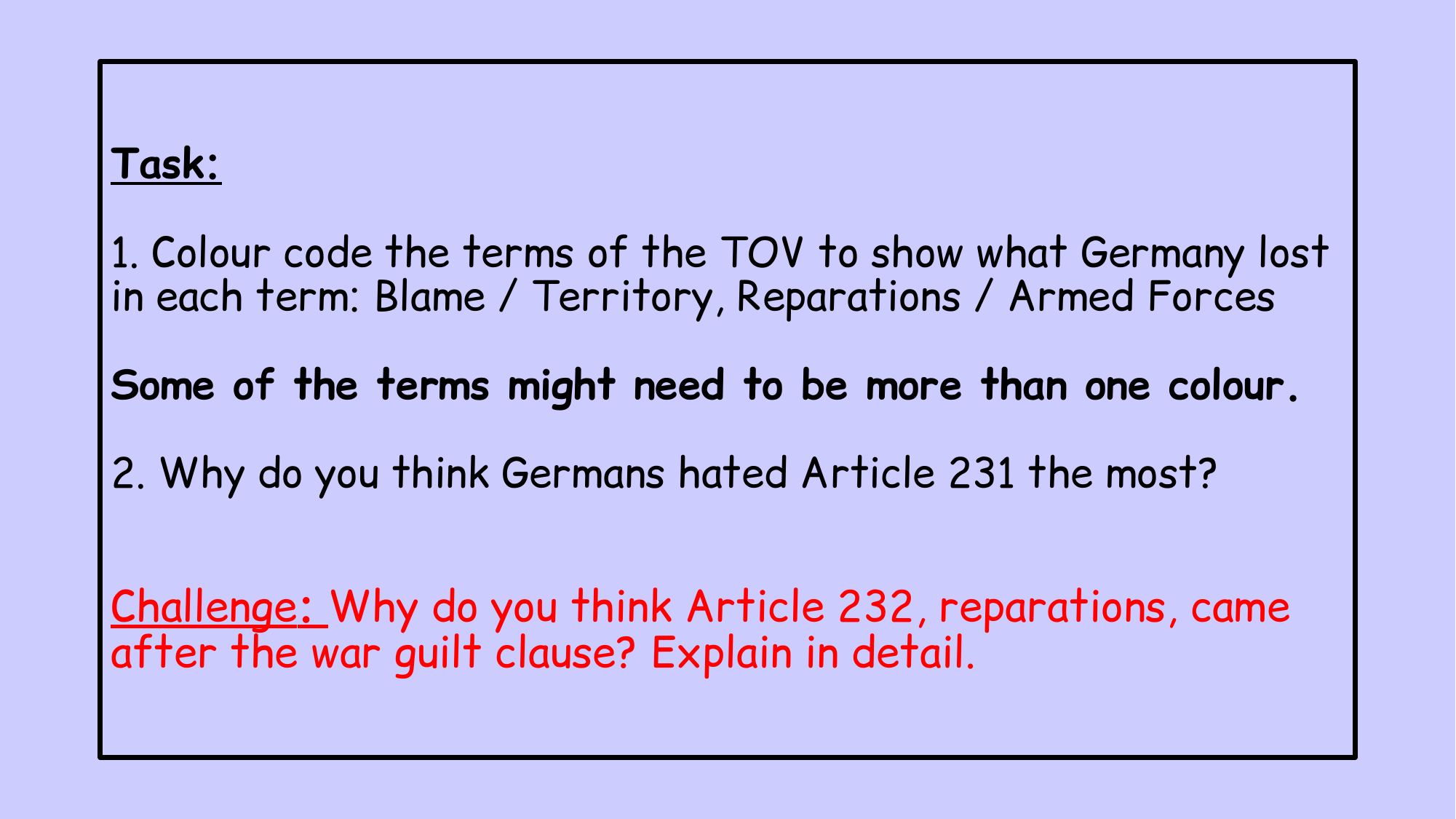

# Task: 1. Colour code the terms of the TOV to show what Germany lost in each term: Blame / Territory, Reparations / Armed Forces Some of the terms might need to be more than one colour. 2. Why do you think Germans hated Article 231 the most? Challenge: Why do you think Article 232, reparations, came after the war guilt clause? Explain in detail.